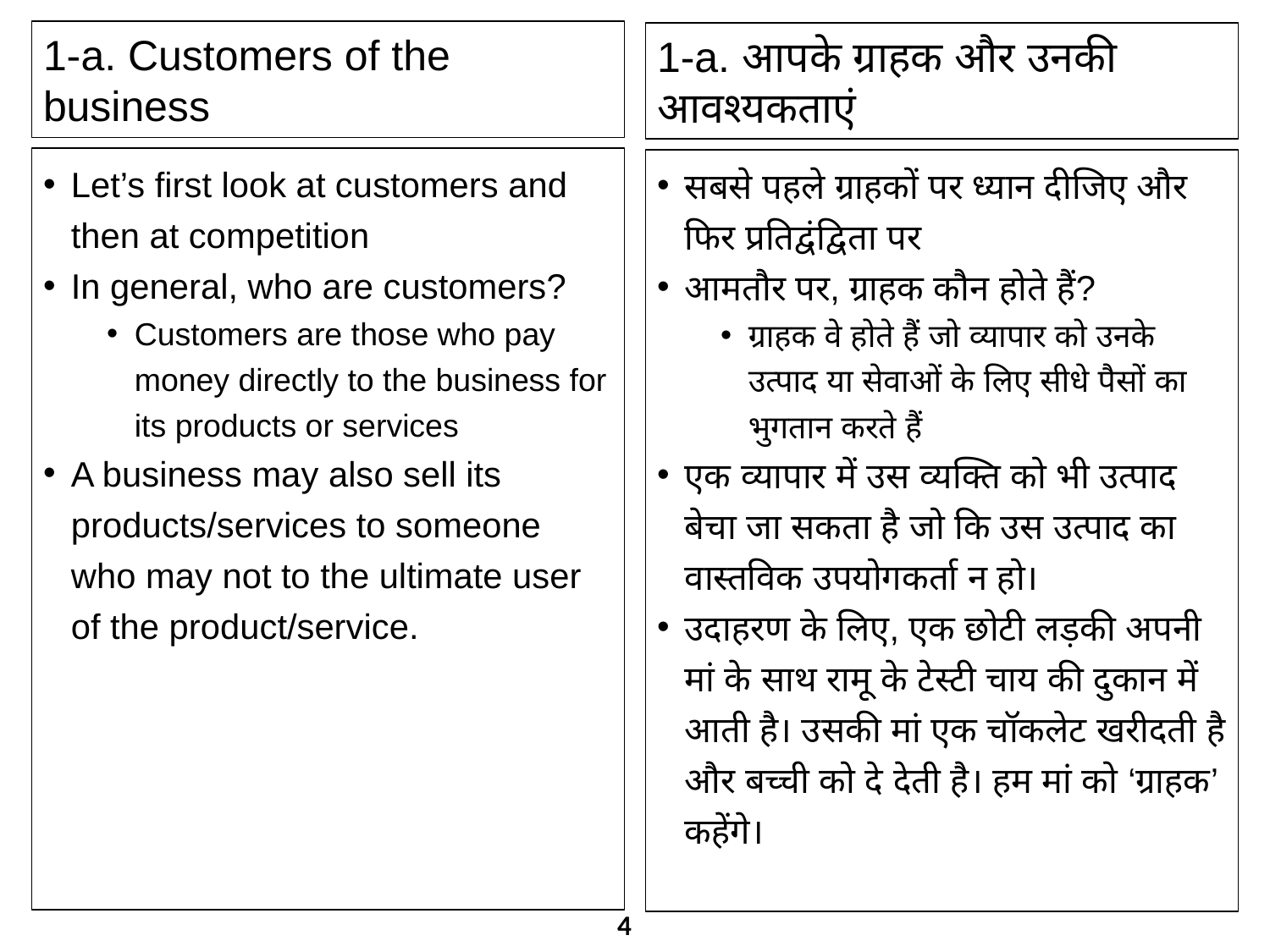

1-a. Customers of the business
1-a. आपके ग्राहक और उनकी आवश्यकताएं
Let’s first look at customers and then at competition
In general, who are customers?
Customers are those who pay money directly to the business for its products or services
A business may also sell its products/services to someone who may not to the ultimate user of the product/service.
सबसे पहले ग्राहकों पर ध्यान दीजिए और फिर प्रतिद्वंद्विता पर
आमतौर पर, ग्राहक कौन होते हैं?
ग्राहक वे होते हैं जो व्यापार को उनके उत्पाद या सेवाओं के लिए सीधे पैसों का भुगतान करते हैं
एक व्यापार में उस व्यक्ति‍ को भी उत्पाद बेचा जा सकता है जो कि उस उत्पाद का वास्तविक उपयोगकर्ता न हो।
उदाहरण के लिए, एक छोटी लड़की अपनी मां के साथ रामू के टेस्टी चाय की दुकान में आती है। उसकी मां एक चॉकलेट खरीदती है और बच्ची को दे देती है। हम मां को ‘ग्राहक’ कहेंगे।
4